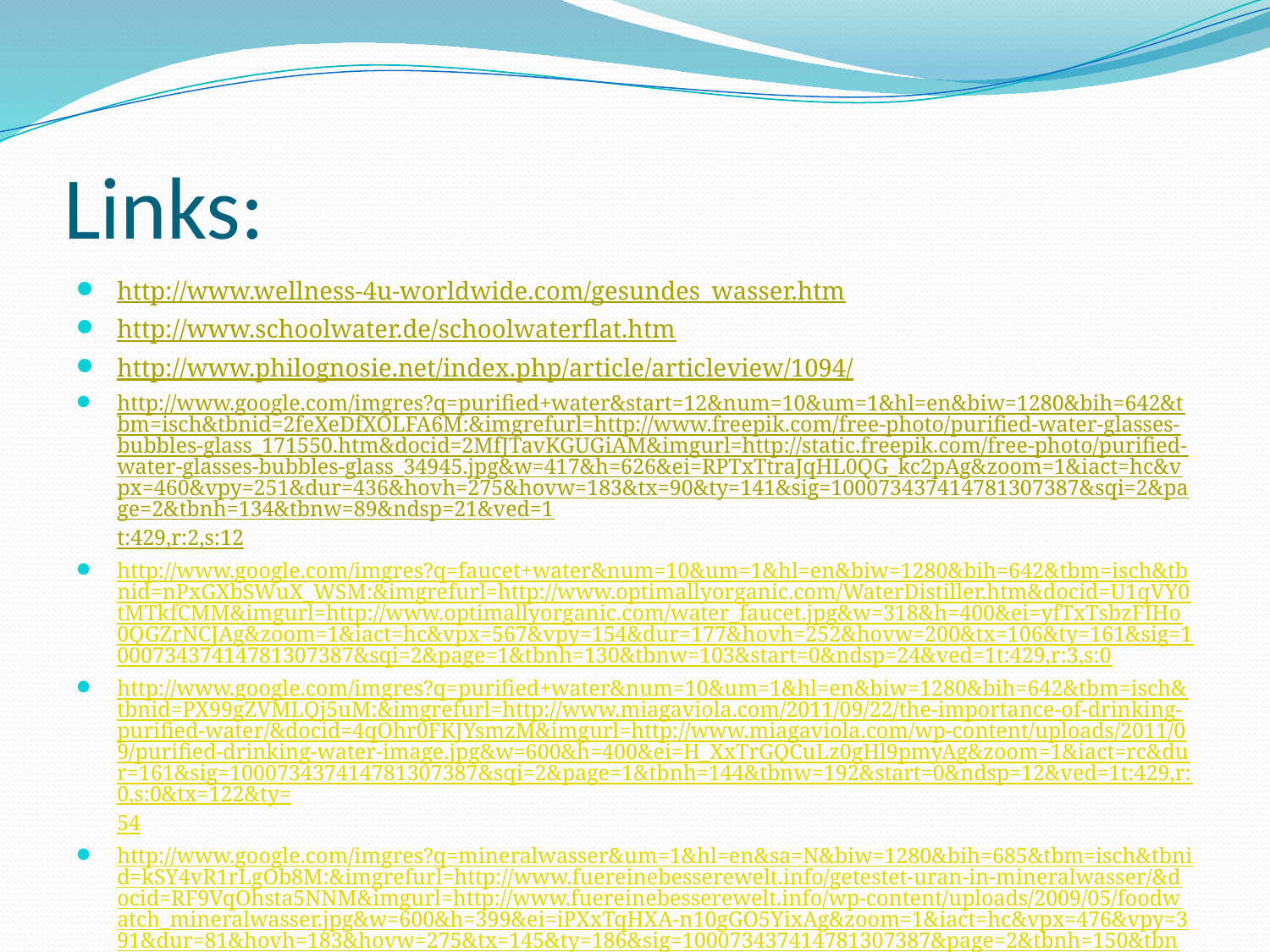

# Links:
http://www.wellness-4u-worldwide.com/gesundes_wasser.htm
http://www.schoolwater.de/schoolwaterflat.htm
http://www.philognosie.net/index.php/article/articleview/1094/
http://www.google.com/imgres?q=purified+water&start=12&num=10&um=1&hl=en&biw=1280&bih=642&tbm=isch&tbnid=2feXeDfXOLFA6M:&imgrefurl=http://www.freepik.com/free-photo/purified-water-glasses-bubbles-glass_171550.htm&docid=2MfJTavKGUGiAM&imgurl=http://static.freepik.com/free-photo/purified-water-glasses-bubbles-glass_34945.jpg&w=417&h=626&ei=RPTxTtraJqHL0QG_kc2pAg&zoom=1&iact=hc&vpx=460&vpy=251&dur=436&hovh=275&hovw=183&tx=90&ty=141&sig=100073437414781307387&sqi=2&page=2&tbnh=134&tbnw=89&ndsp=21&ved=1t:429,r:2,s:12
http://www.google.com/imgres?q=faucet+water&num=10&um=1&hl=en&biw=1280&bih=642&tbm=isch&tbnid=nPxGXbSWuX_WSM:&imgrefurl=http://www.optimallyorganic.com/WaterDistiller.htm&docid=U1qVY0tMTkfCMM&imgurl=http://www.optimallyorganic.com/water_faucet.jpg&w=318&h=400&ei=yfTxTsbzFIHo0QGZrNCJAg&zoom=1&iact=hc&vpx=567&vpy=154&dur=177&hovh=252&hovw=200&tx=106&ty=161&sig=100073437414781307387&sqi=2&page=1&tbnh=130&tbnw=103&start=0&ndsp=24&ved=1t:429,r:3,s:0
http://www.google.com/imgres?q=purified+water&num=10&um=1&hl=en&biw=1280&bih=642&tbm=isch&tbnid=PX99gZVMLQj5uM:&imgrefurl=http://www.miagaviola.com/2011/09/22/the-importance-of-drinking-purified-water/&docid=4qOhr0FKJYsmzM&imgurl=http://www.miagaviola.com/wp-content/uploads/2011/09/purified-drinking-water-image.jpg&w=600&h=400&ei=H_XxTrGQCuLz0gHl9pmyAg&zoom=1&iact=rc&dur=161&sig=100073437414781307387&sqi=2&page=1&tbnh=144&tbnw=192&start=0&ndsp=12&ved=1t:429,r:0,s:0&tx=122&ty=54
http://www.google.com/imgres?q=mineralwasser&um=1&hl=en&sa=N&biw=1280&bih=685&tbm=isch&tbnid=kSY4vR1rLgOb8M:&imgrefurl=http://www.fuereinebesserewelt.info/getestet-uran-in-mineralwasser/&docid=RF9VqOhsta5NNM&imgurl=http://www.fuereinebesserewelt.info/wp-content/uploads/2009/05/foodwatch_mineralwasser.jpg&w=600&h=399&ei=iPXxTqHXA-n10gGO5YixAg&zoom=1&iact=hc&vpx=476&vpy=391&dur=81&hovh=183&hovw=275&tx=145&ty=186&sig=100073437414781307387&page=2&tbnh=150&tbnw=200&start=22&ndsp=24&ved=1t:429,r:2,s:22